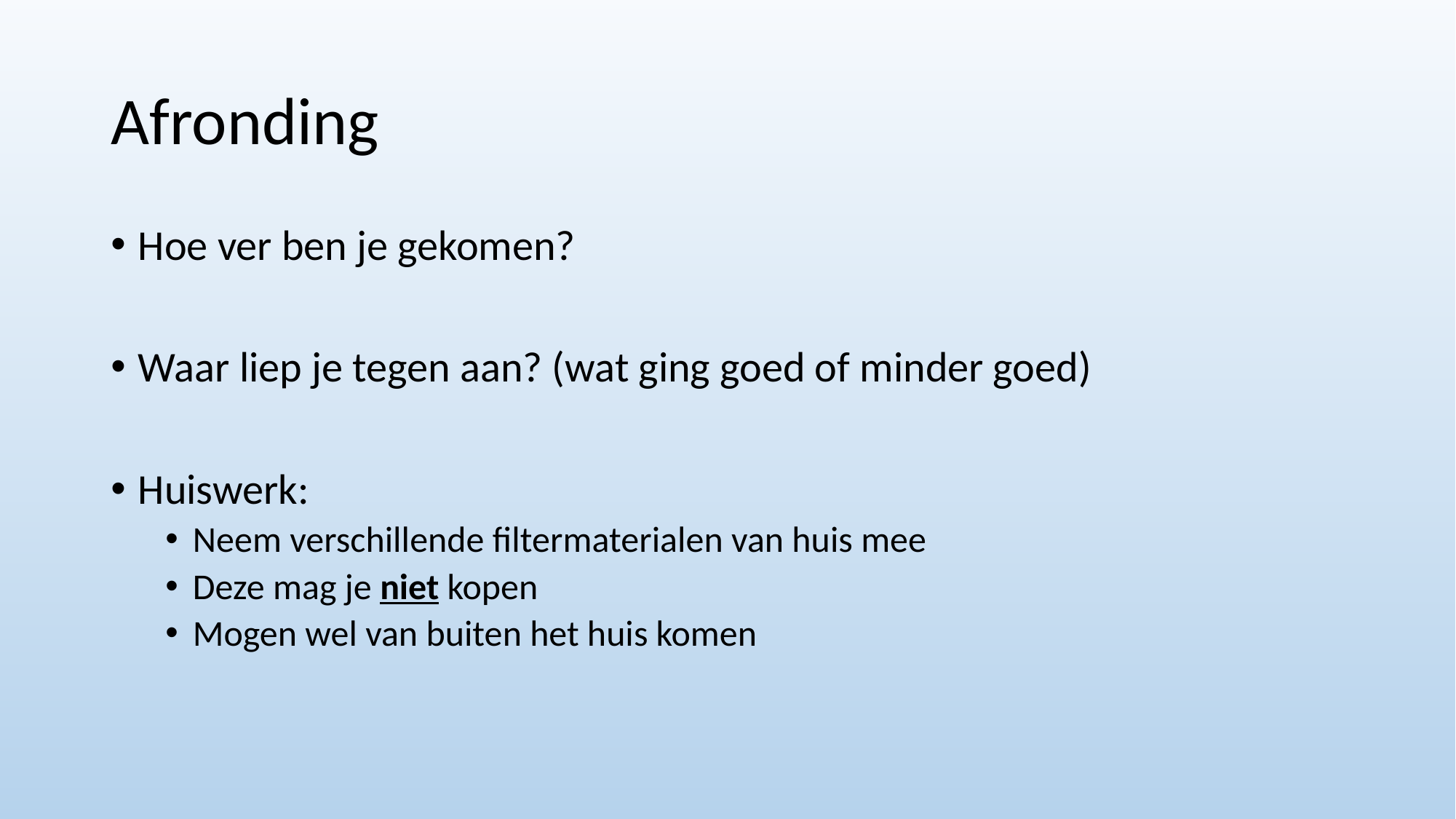

# Afronding
Hoe ver ben je gekomen?

Waar liep je tegen aan? (wat ging goed of minder goed)

Huiswerk:
Neem verschillende filtermaterialen van huis mee
Deze mag je niet kopen
Mogen wel van buiten het huis komen